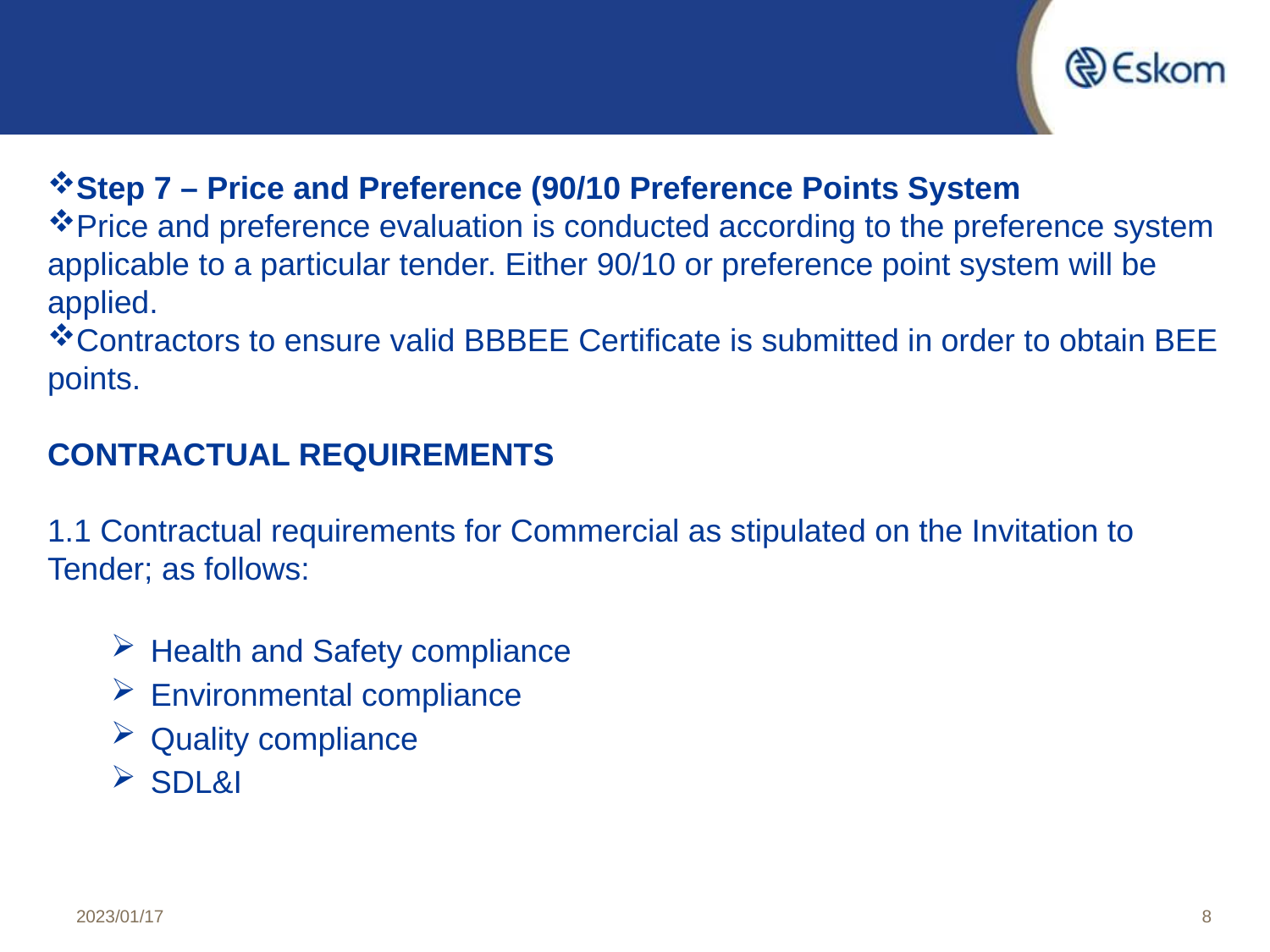

Step 7 – Price and Preference (90/10 Preference Points System
Price and preference evaluation is conducted according to the preference system applicable to a particular tender. Either 90/10 or preference point system will be applied.
Contractors to ensure valid BBBEE Certificate is submitted in order to obtain BEE points.

CONTRACTUAL REQUIREMENTS

1.1 Contractual requirements for Commercial as stipulated on the Invitation to Tender; as follows:

Health and Safety compliance
Environmental compliance
Quality compliance
SDL&I

2023/01/17
8